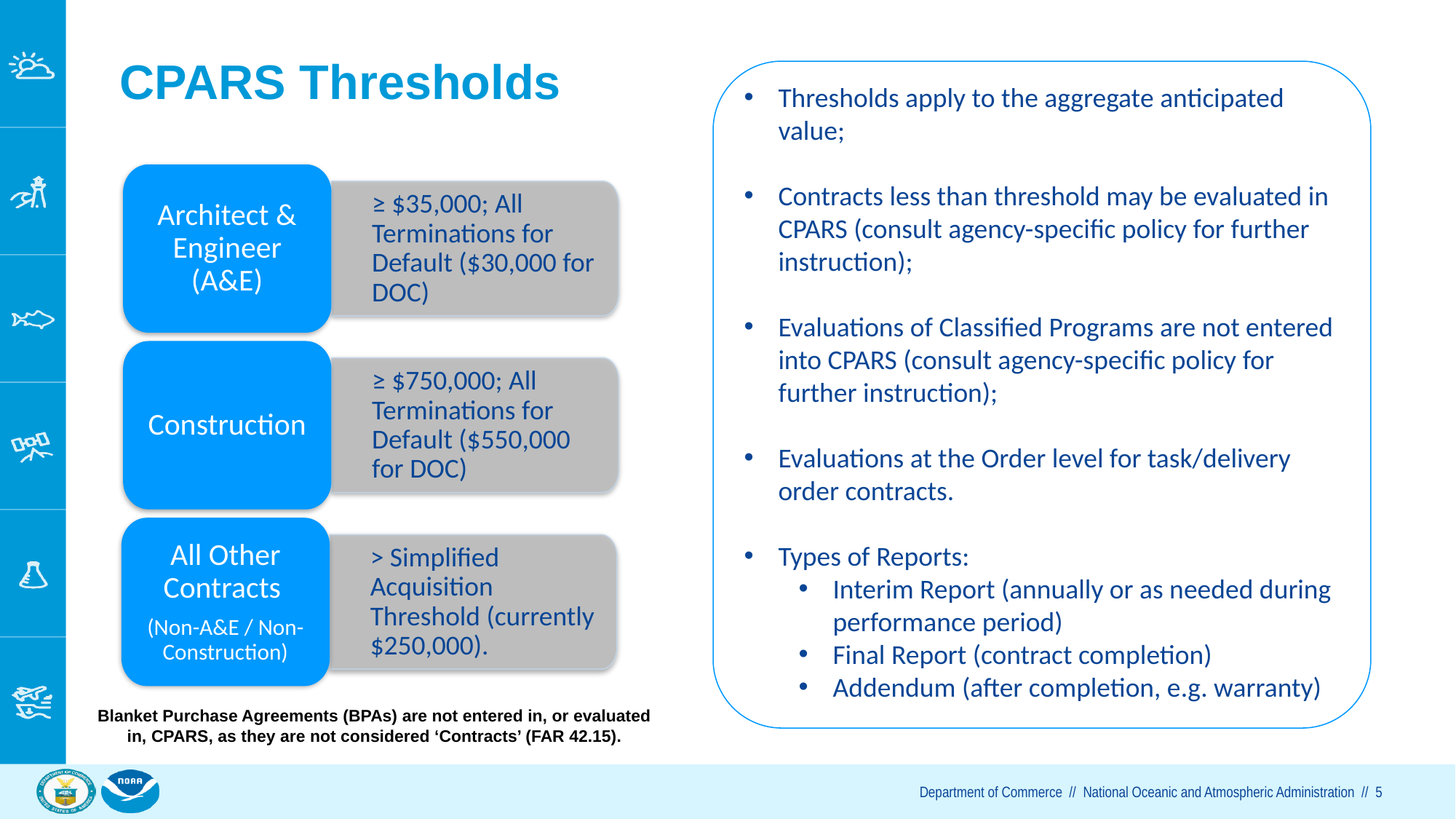

# CPARS Thresholds
Thresholds apply to the aggregate anticipated value;

Contracts less than threshold may be evaluated in CPARS (consult agency-specific policy for further instruction);

Evaluations of Classified Programs are not entered into CPARS (consult agency-specific policy for further instruction);

Evaluations at the Order level for task/delivery order contracts.

Types of Reports:
Interim Report (annually or as needed during performance period)
Final Report (contract completion)
Addendum (after completion, e.g. warranty)
Architect & Engineer (A&E)
≥ $35,000; All Terminations for Default ($30,000 for DOC)
Construction
≥ $750,000; All Terminations for Default ($550,000 for DOC)
All Other Contracts
(Non-A&E / Non-Construction)
> Simplified Acquisition Threshold (currently $250,000).
Blanket Purchase Agreements (BPAs) are not entered in, or evaluated in, CPARS, as they are not considered ‘Contracts’ (FAR 42.15).